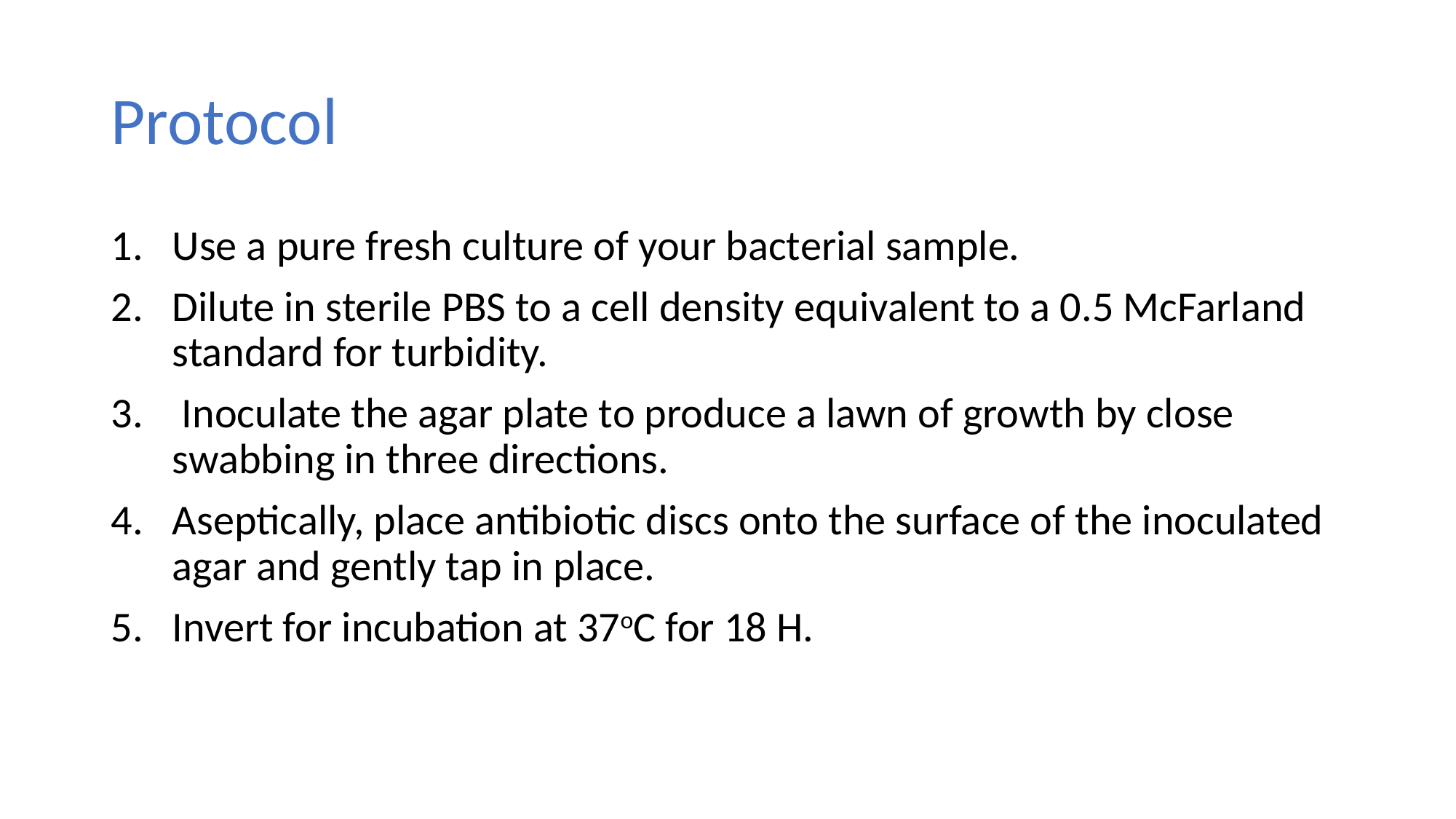

# Protocol
Use a pure fresh culture of your bacterial sample.
Dilute in sterile PBS to a cell density equivalent to a 0.5 McFarland standard for turbidity.
 Inoculate the agar plate to produce a lawn of growth by close swabbing in three directions.
Aseptically, place antibiotic discs onto the surface of the inoculated agar and gently tap in place.
Invert for incubation at 37oC for 18 H.